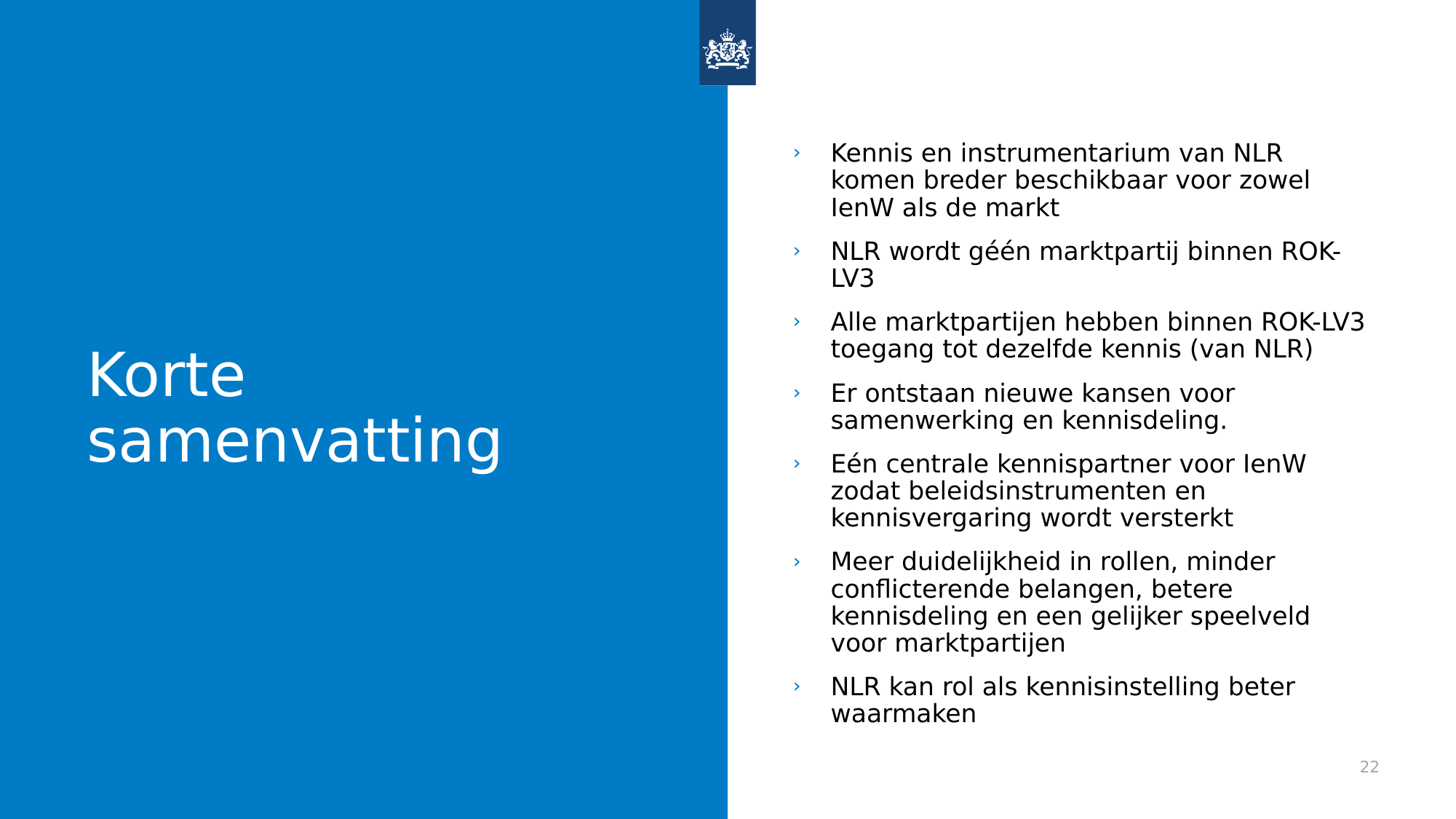

Kennis en instrumentarium van NLR komen breder beschikbaar voor zowel IenW als de markt
NLR wordt géén marktpartij binnen ROK-LV3
Alle marktpartijen hebben binnen ROK-LV3 toegang tot dezelfde kennis (van NLR)
Er ontstaan nieuwe kansen voor samenwerking en kennisdeling.
Eén centrale kennispartner voor IenW zodat beleidsinstrumenten en kennisvergaring wordt versterkt
Meer duidelijkheid in rollen, minder conflicterende belangen, betere kennisdeling en een gelijker speelveld voor marktpartijen
NLR kan rol als kennisinstelling beter waarmaken
# Korte samenvatting

22